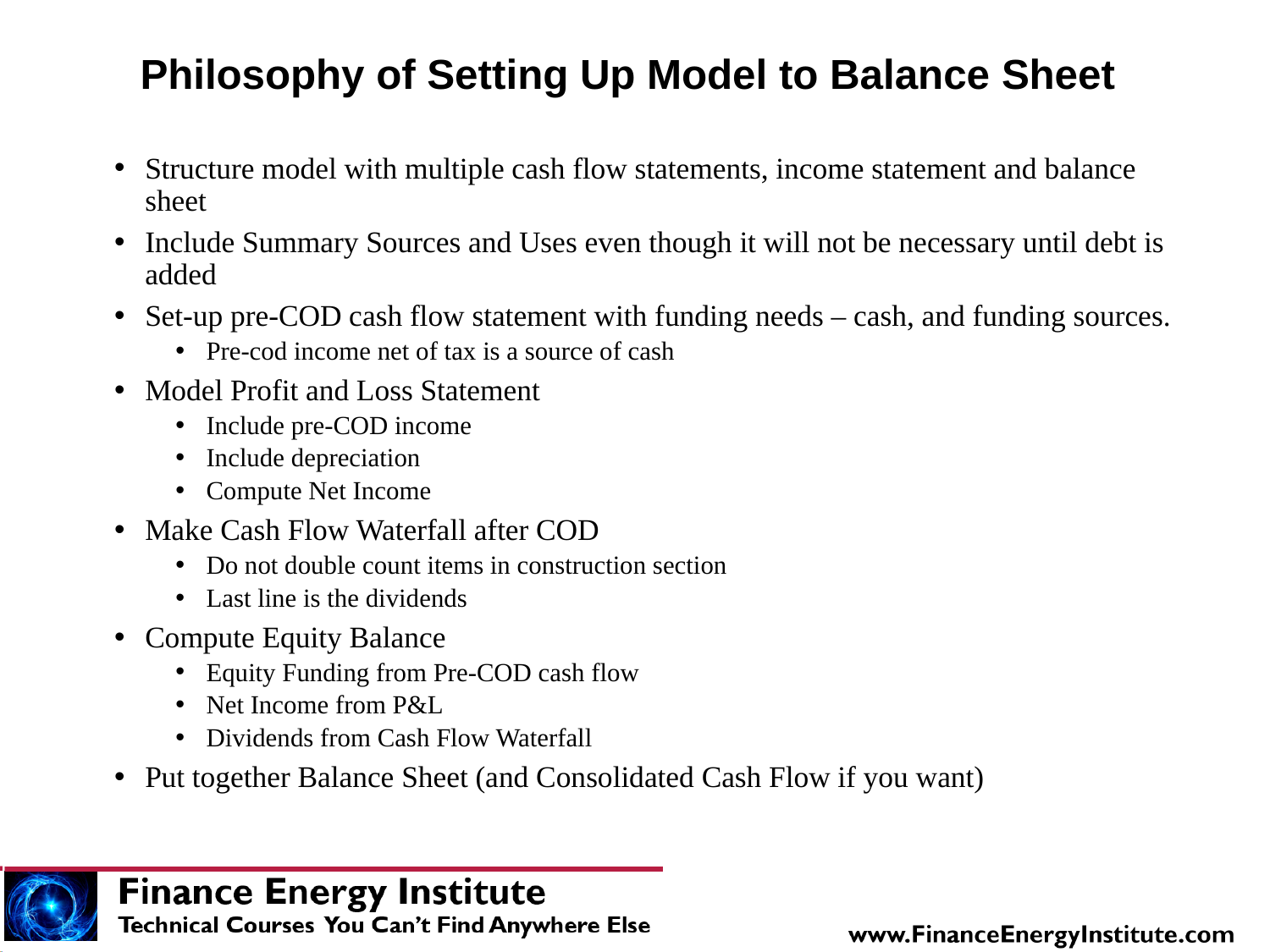

# Philosophy of Setting Up Model to Balance Sheet
Structure model with multiple cash flow statements, income statement and balance sheet
Include Summary Sources and Uses even though it will not be necessary until debt is added
Set-up pre-COD cash flow statement with funding needs – cash, and funding sources.
Pre-cod income net of tax is a source of cash
Model Profit and Loss Statement
Include pre-COD income
Include depreciation
Compute Net Income
Make Cash Flow Waterfall after COD
Do not double count items in construction section
Last line is the dividends
Compute Equity Balance
Equity Funding from Pre-COD cash flow
Net Income from P&L
Dividends from Cash Flow Waterfall
Put together Balance Sheet (and Consolidated Cash Flow if you want)